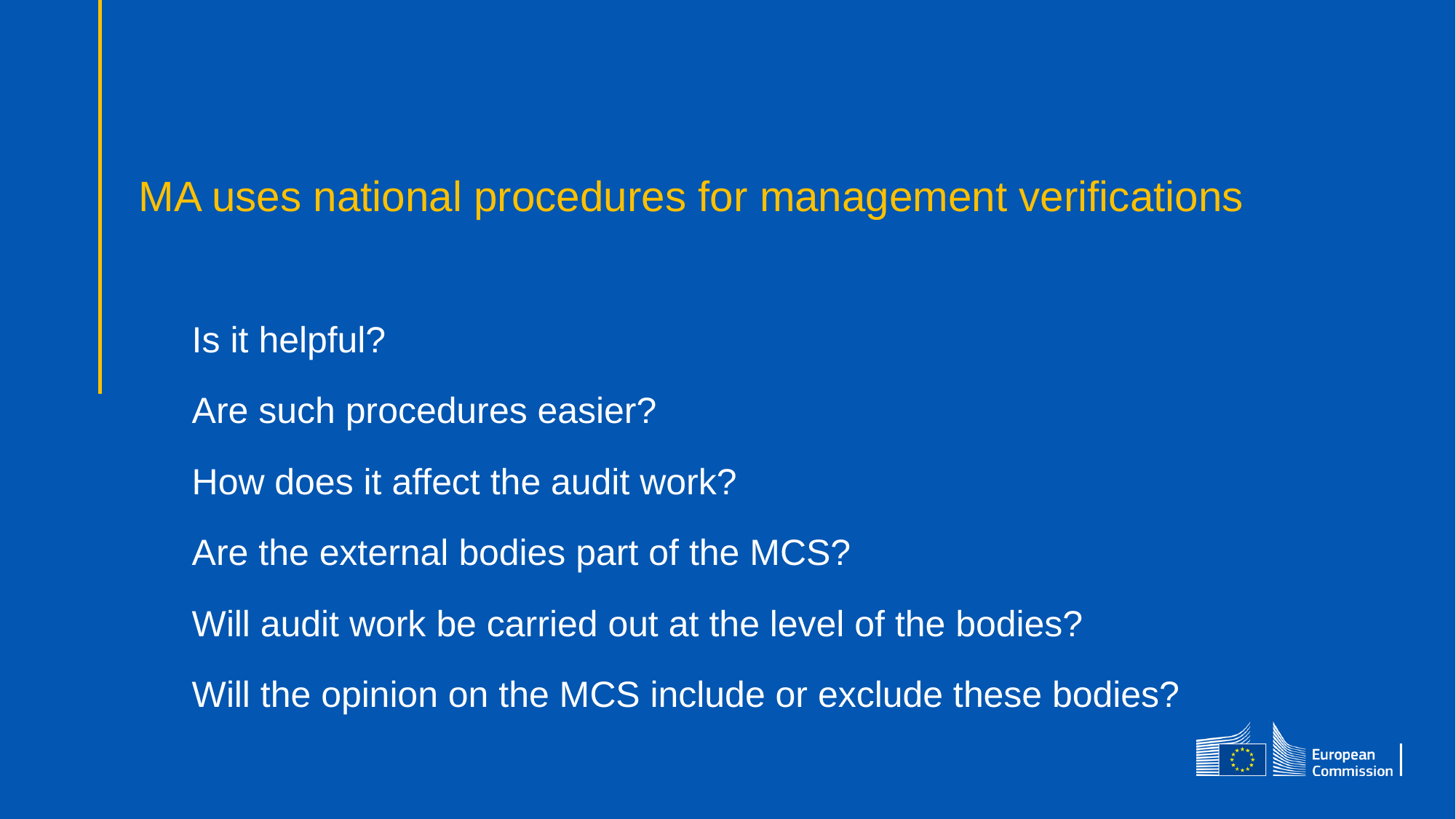

# MA uses national procedures for management verifications
Is it helpful?
Are such procedures easier?
How does it affect the audit work?
Are the external bodies part of the MCS?
Will audit work be carried out at the level of the bodies?
Will the opinion on the MCS include or exclude these bodies?